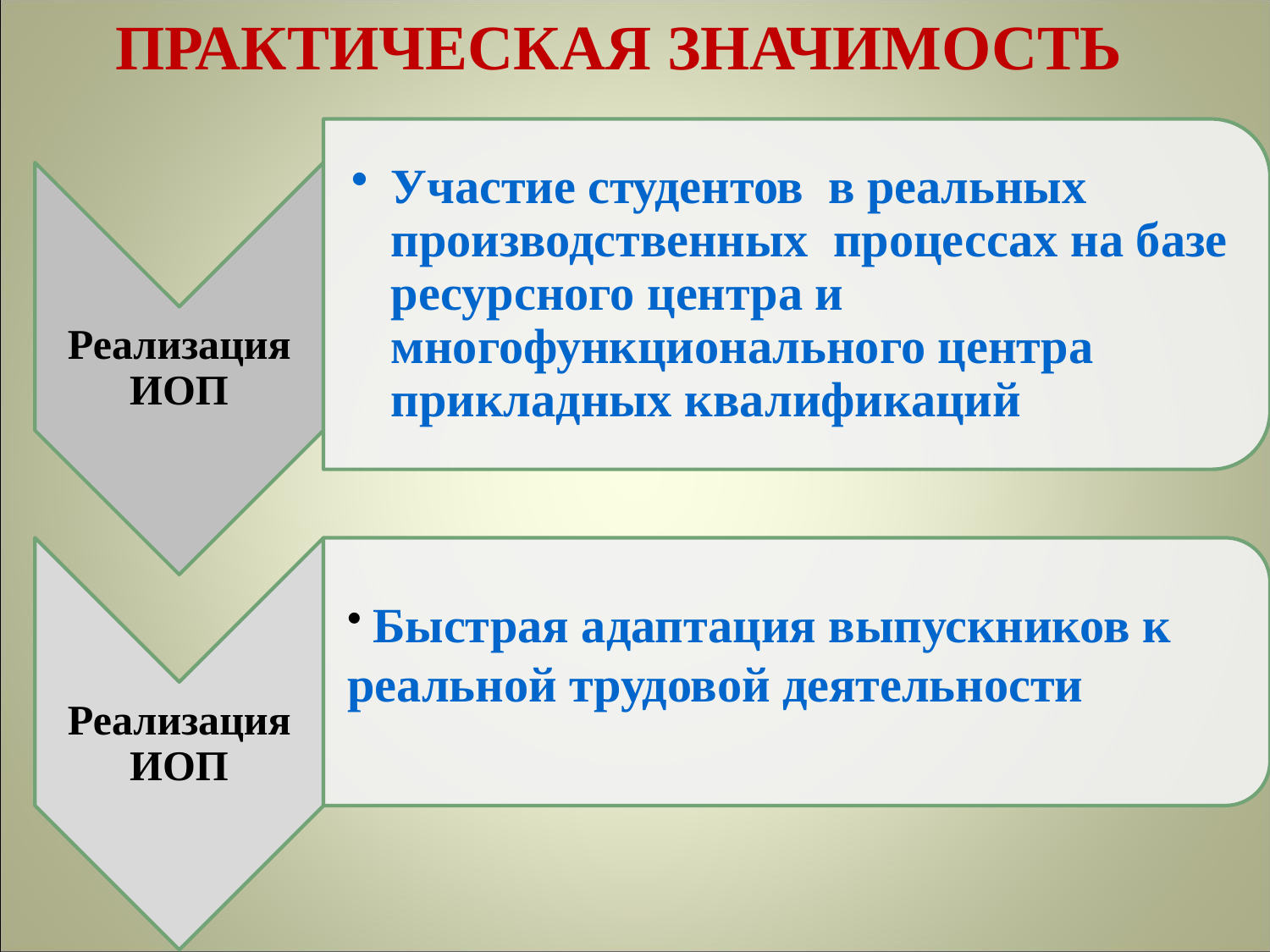

# ПРАКТИЧЕСКАЯ ЗНАЧИМОСТЬ
Реализация ИОП
Участие студентов  в реальных производственных  процессах на базе  ресурсного центра и многофункционального центра прикладных квалификаций
Реализация ИОП
 Быстрая адаптация выпускников к реальной трудовой деятельности